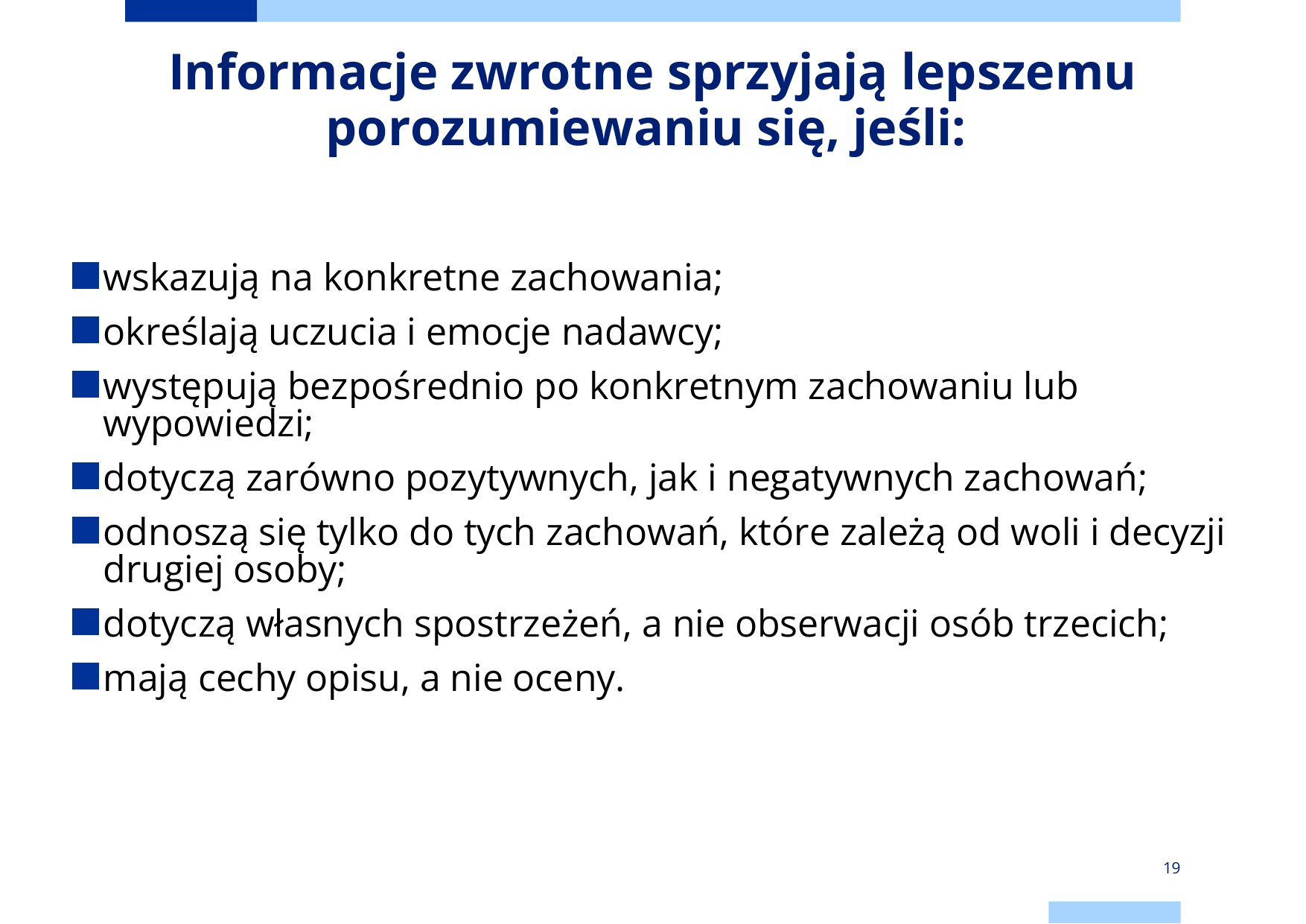

# Informacje zwrotne sprzyjają lepszemu porozumiewaniu się, jeśli:

wskazują na konkretne zachowania;
określają uczucia i emocje nadawcy;
występują bezpośrednio po konkretnym zachowaniu lub wypowiedzi;
dotyczą zarówno pozytywnych, jak i negatywnych zachowań;
odnoszą się tylko do tych zachowań, które zależą od woli i decyzji drugiej osoby;
dotyczą własnych spostrzeżeń, a nie obserwacji osób trzecich;
mają cechy opisu, a nie oceny.

19